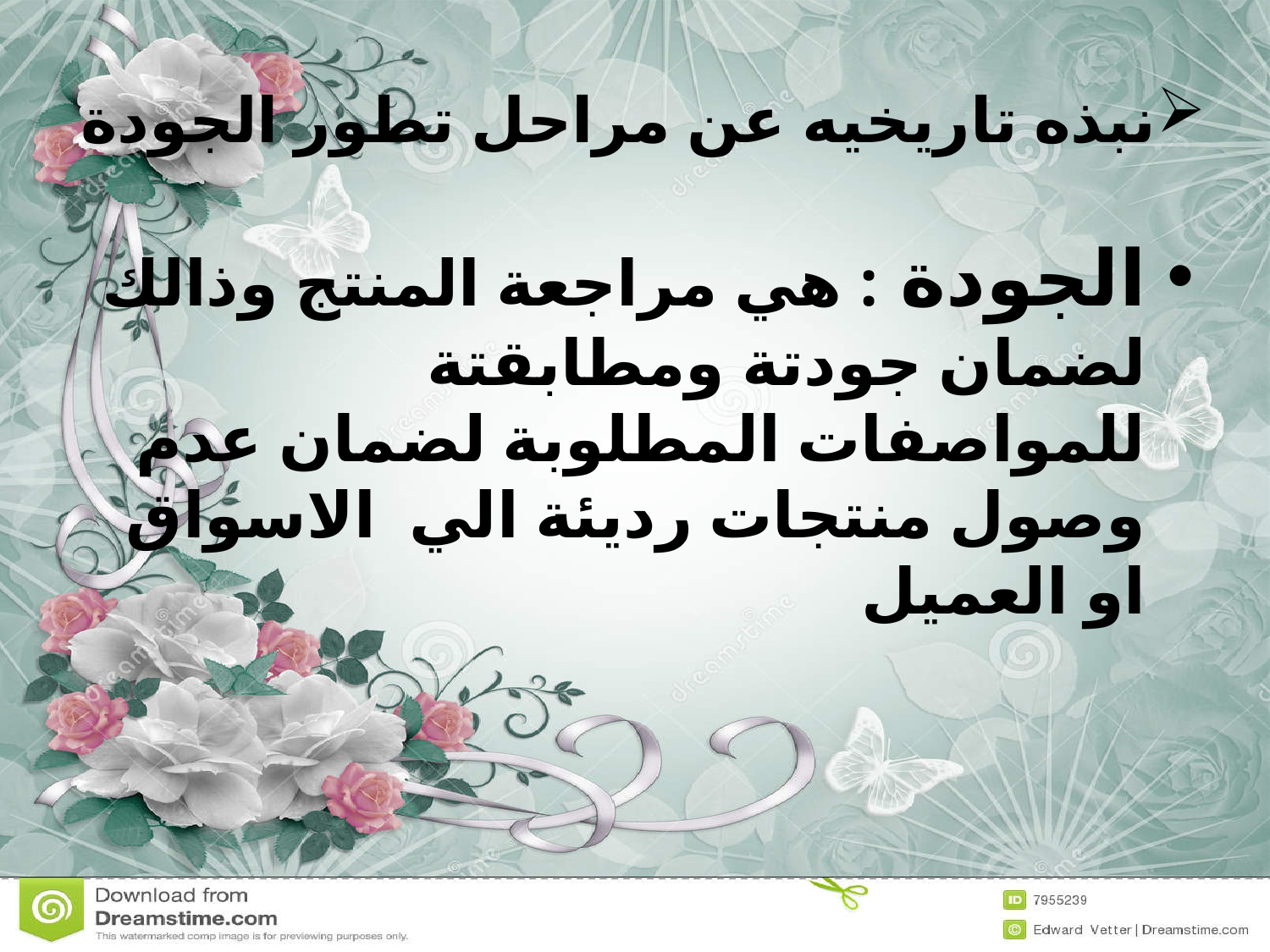

# نبذه تاريخيه عن مراحل تطور الجودة
الجودة : هي مراجعة المنتج وذالك لضمان جودتة ومطابقتة  للمواصفات المطلوبة لضمان عدم وصول منتجات رديئة الي  الاسواق او العميل